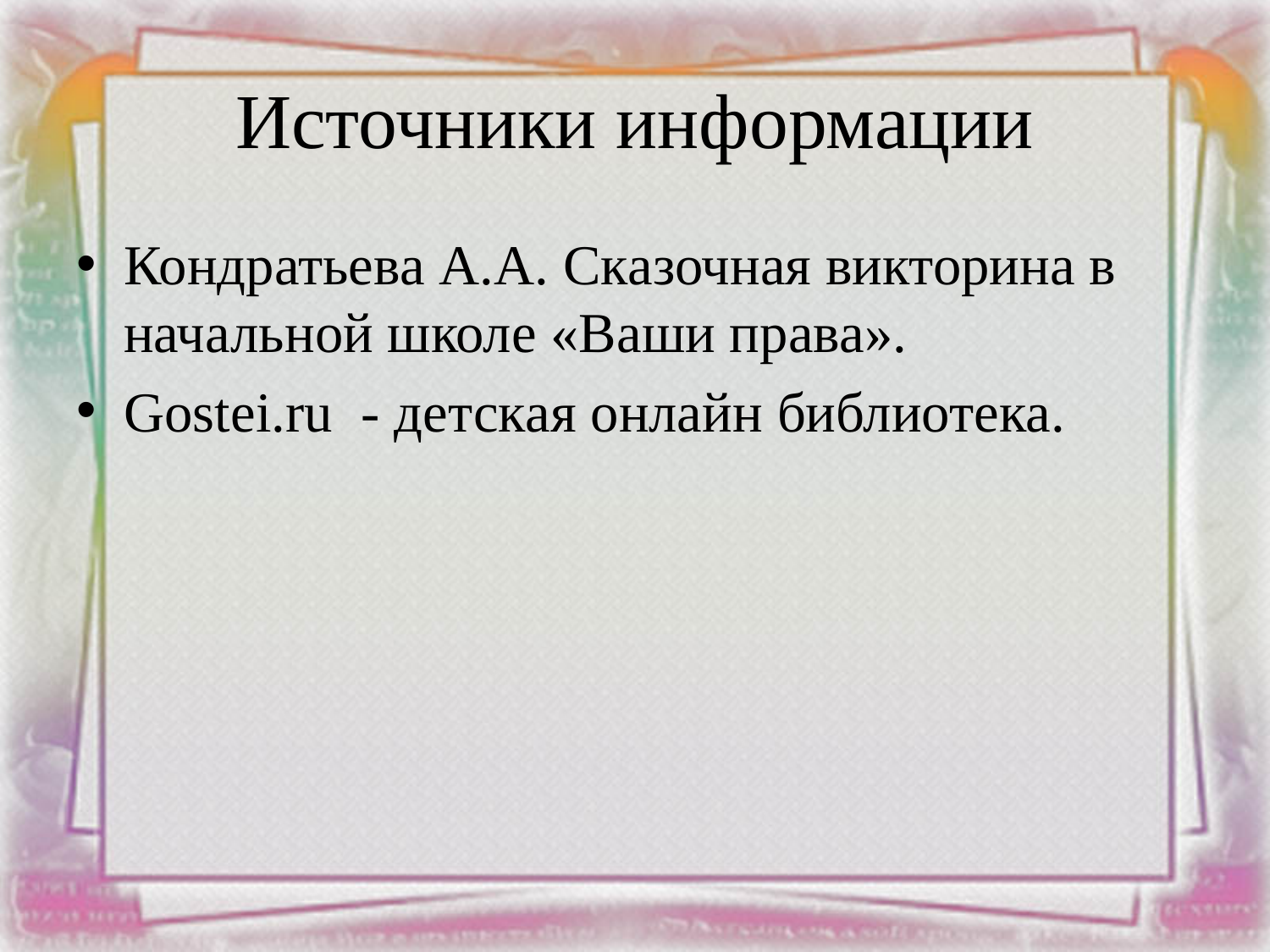

# Источники информации
Кондратьева А.А. Сказочная викторина в начальной школе «Ваши права».
Gostei.ru  - детская онлайн библиотека.